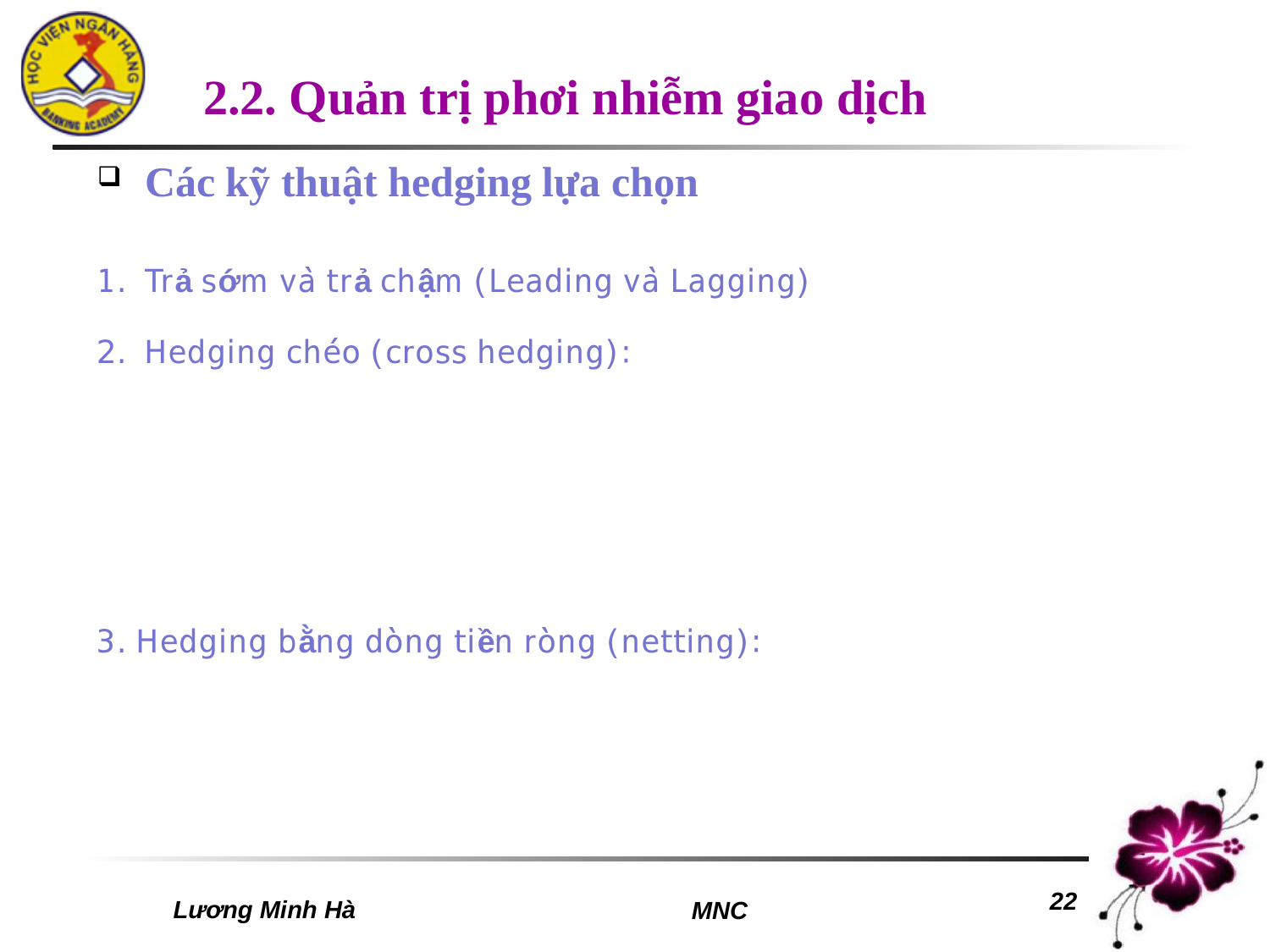

# 2.2. Quản trị phơi nhiễm giao dịch
Các kỹ thuật hedging lựa chọn
Trả sớm và trả chậm (Leading và Lagging)
Hedging chéo (cross hedging):

3. Hedging bằng dòng tiền ròng (netting):
Lương Minh Hà